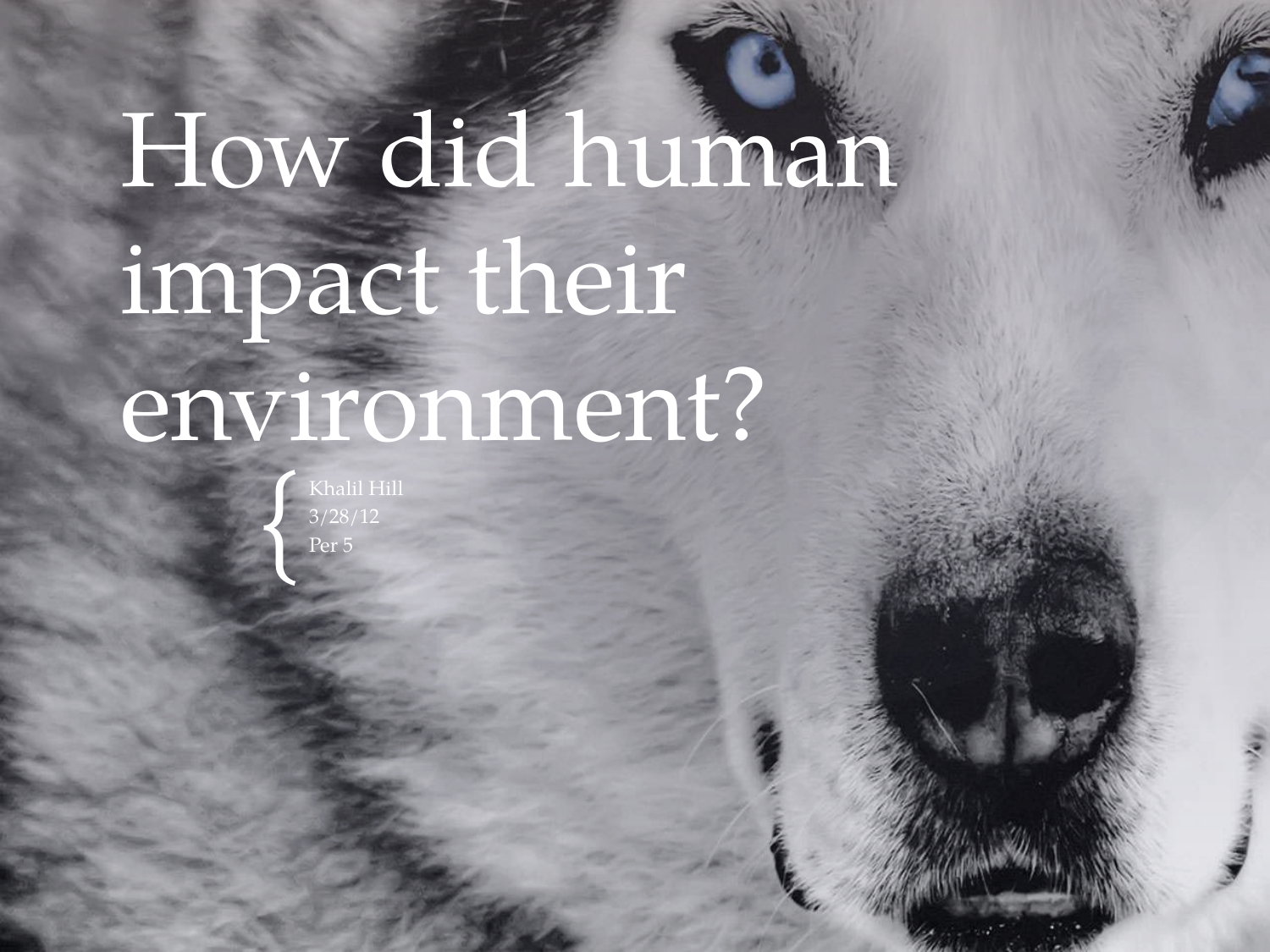

# How did human impact their environment?
Khalil Hill
3/28/12
Per 5